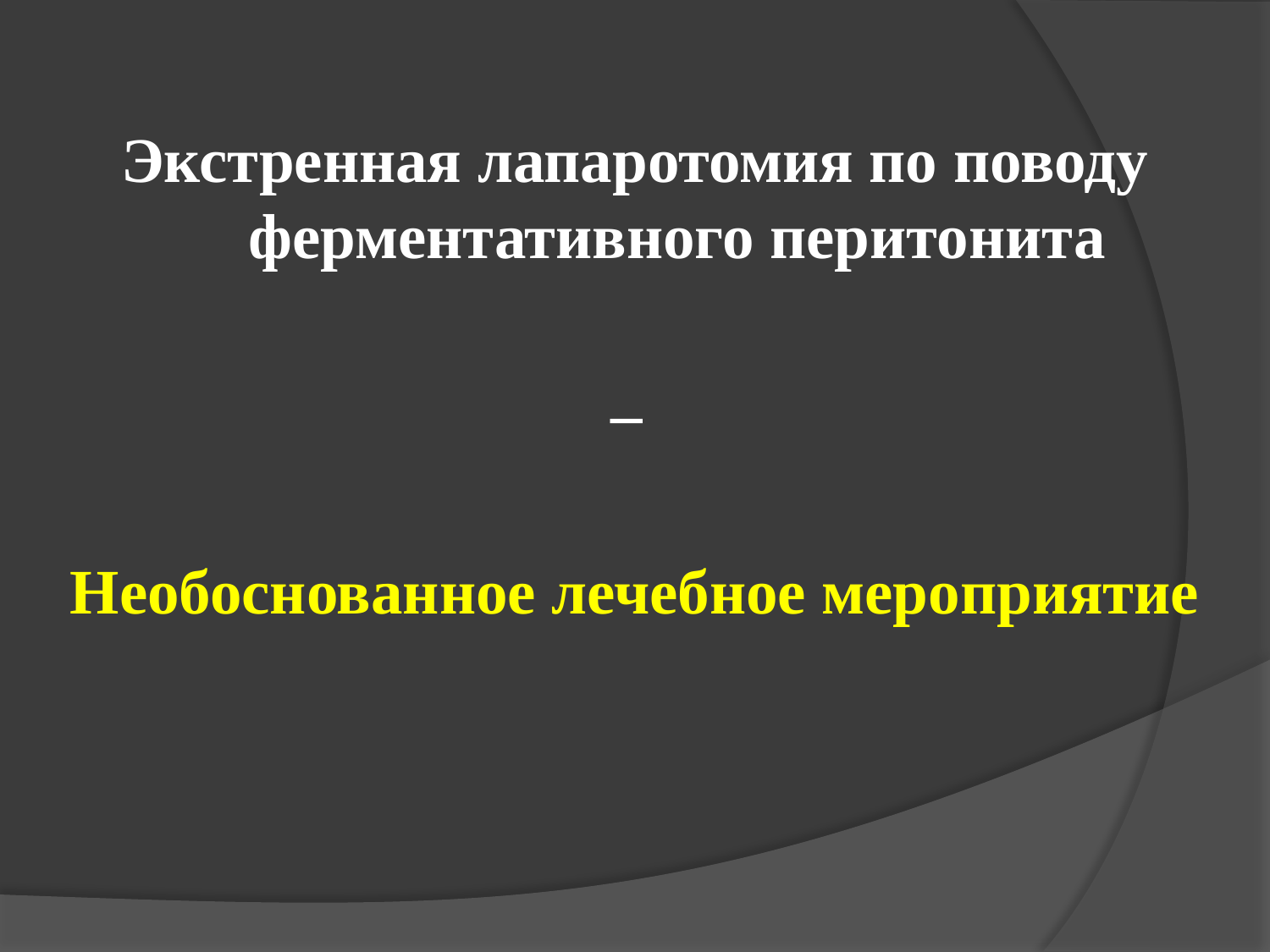

Экстренная лапаротомия по поводу ферментативного перитонита

–

Необоснованное лечебное мероприятие